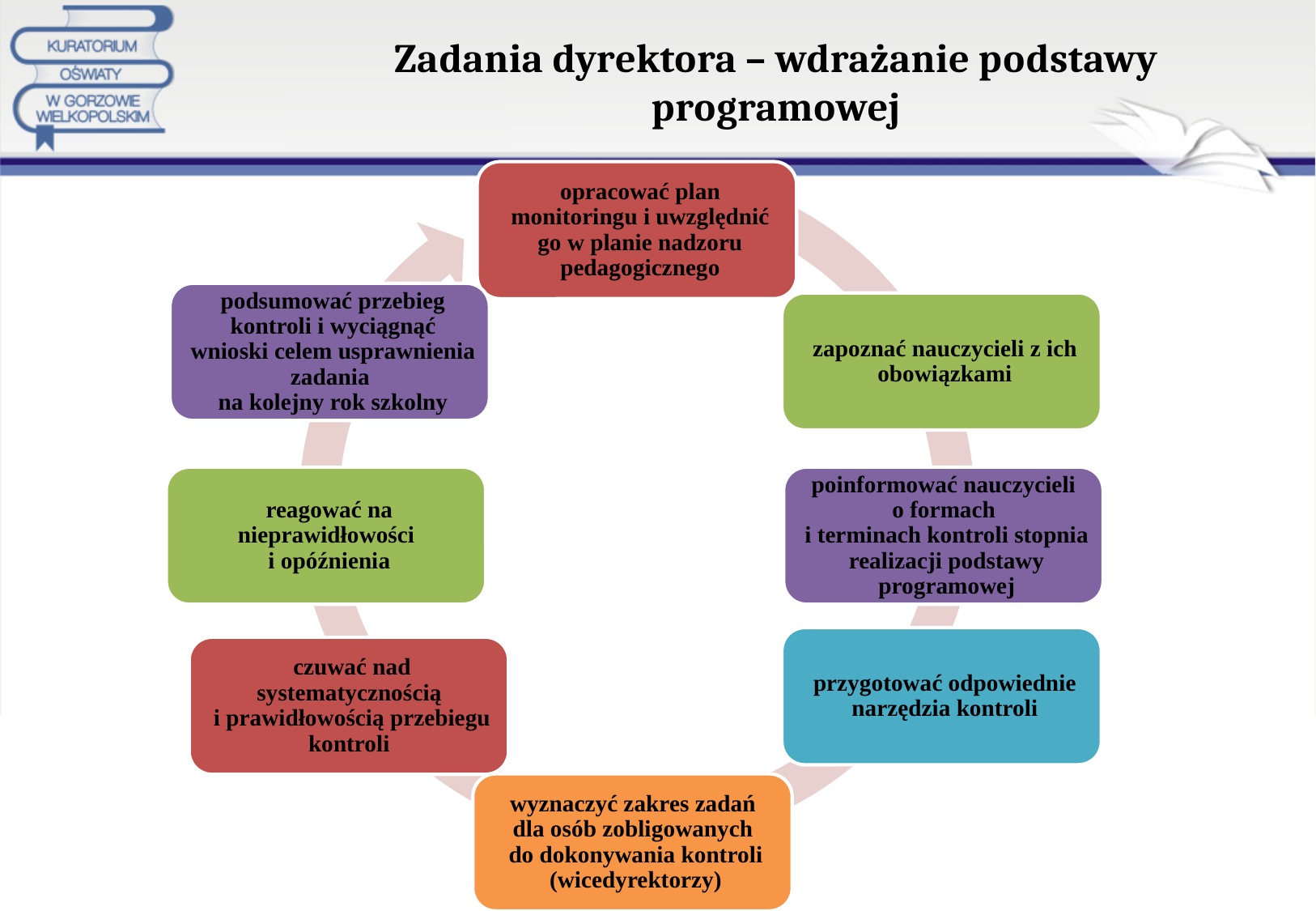

# Zadania dyrektora – wdrażanie podstawy programowej
opracować plan monitoringu i uwzględnić go w planie nadzoru pedagogicznego
zapoznać nauczycieli z ich obowiązkami
poinformować nauczycieli
o formach
i terminach kontroli stopnia realizacji podstawy programowej
przygotować odpowiednie narzędzia kontroli
wyznaczyć zakres zadań
dla osób zobligowanych
do dokonywania kontroli (wicedyrektorzy)
czuwać nad systematycznością
i prawidłowością przebiegu kontroli
reagować na nieprawidłowości
i opóźnienia
podsumować przebieg kontroli i wyciągnąć wnioski celem usprawnienia zadania
na kolejny rok szkolny